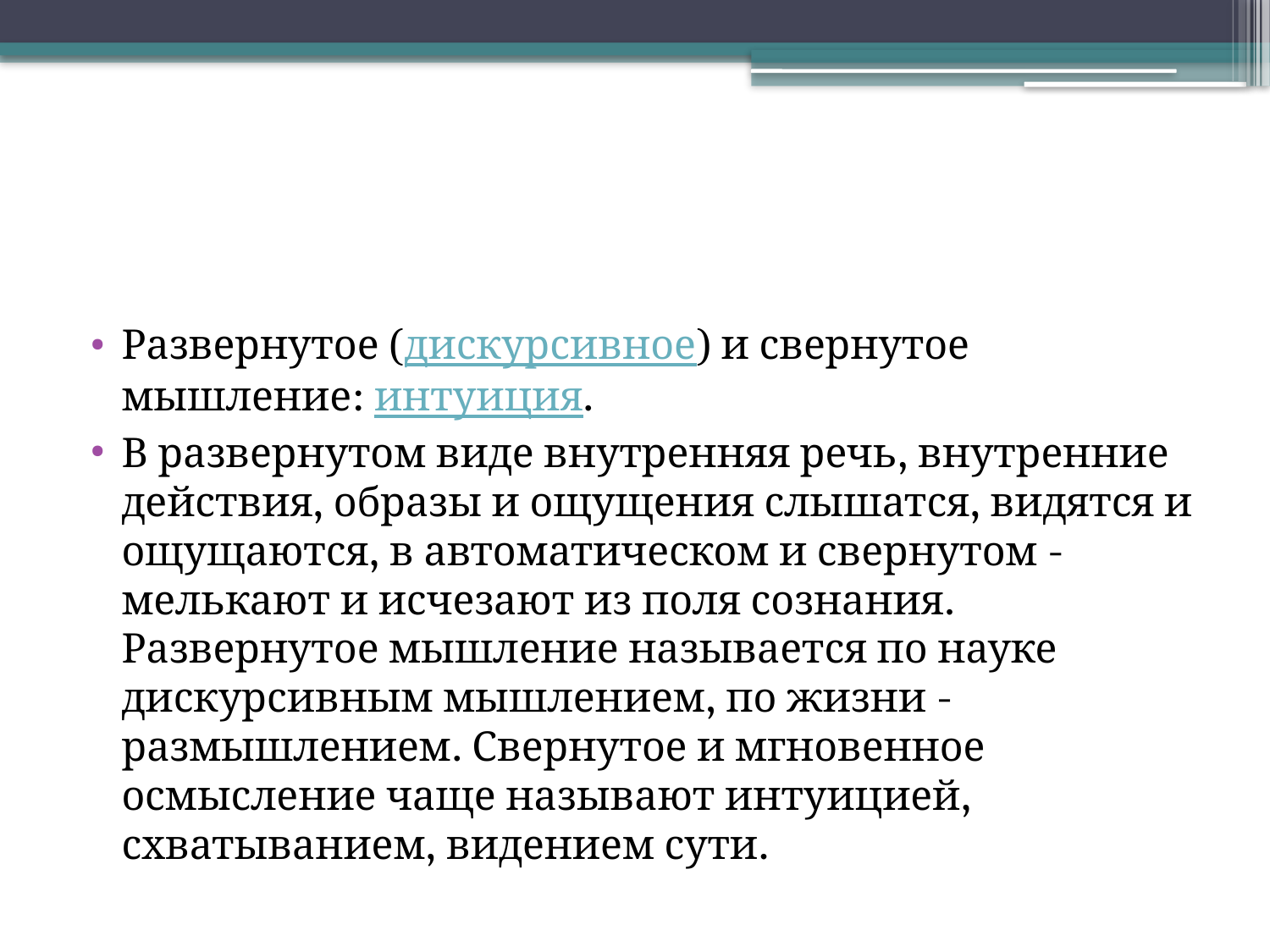

Развернутое (дискурсивное) и свернутое мышление: интуиция.
В развернутом виде внутренняя речь, внутренние действия, образы и ощущения слышатся, видятся и ощущаются, в автоматическом и свернутом - мелькают и исчезают из поля сознания. Развернутое мышление называется по науке дискурсивным мышлением, по жизни - размышлением. Свернутое и мгновенное осмысление чаще называют интуицией, схватыванием, видением сути.